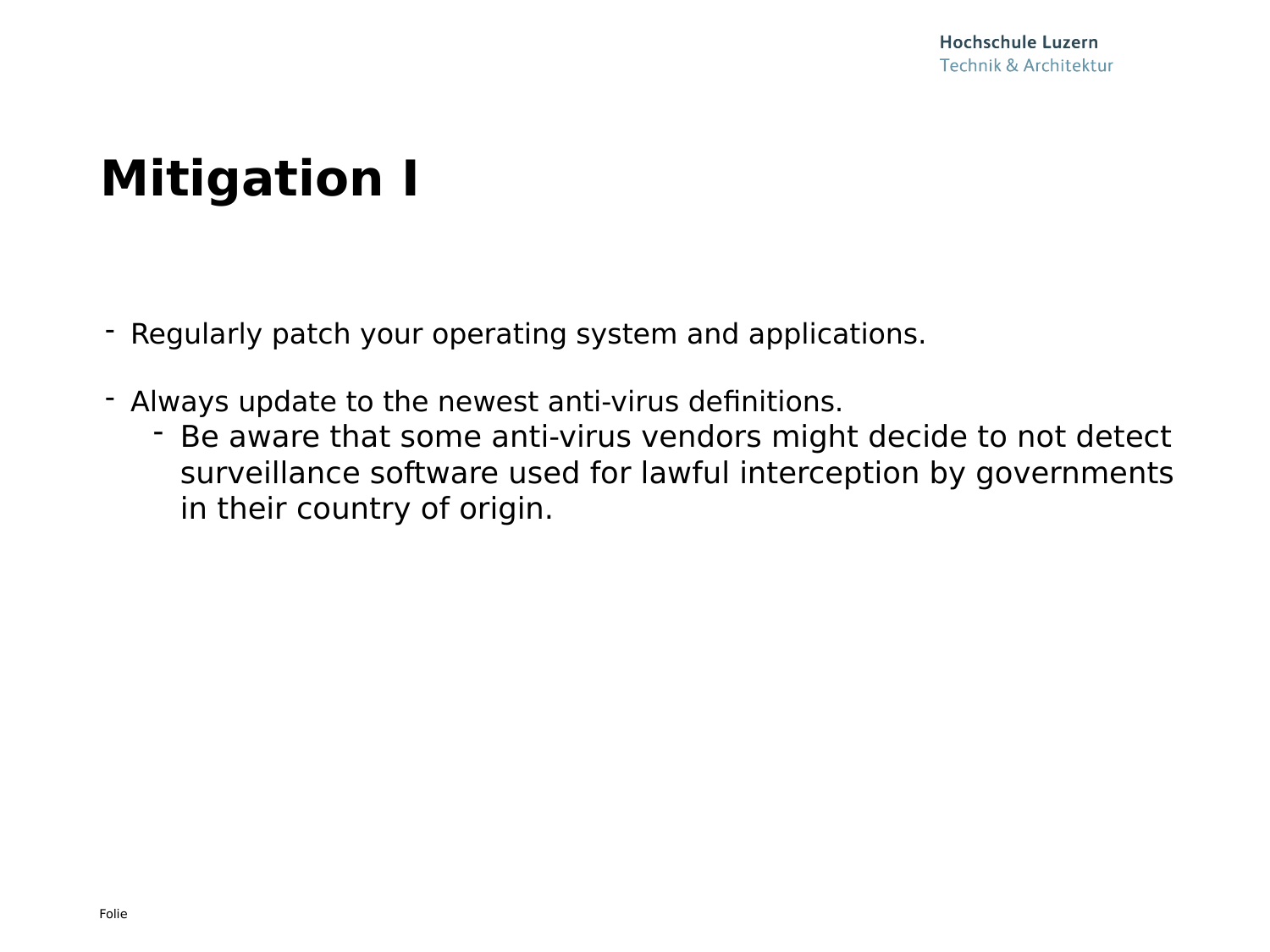

# Mitigation I
Regularly patch your operating system and applications.

Always update to the newest anti-virus definitions.
Be aware that some anti-virus vendors might decide to not detect surveillance software used for lawful interception by governments in their country of origin.